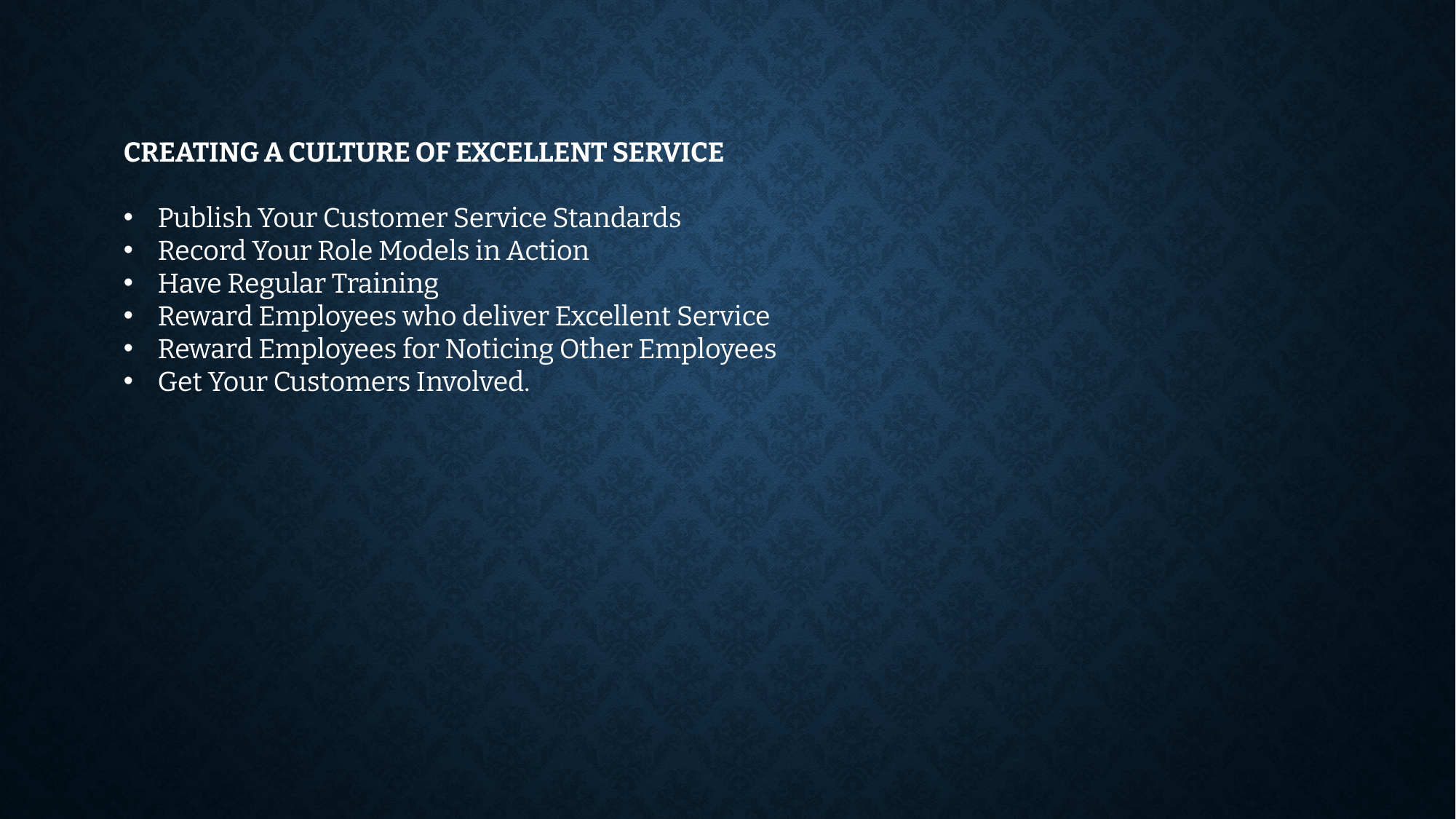

CREATING A CULTURE OF EXCELLENT SERVICE

Publish Your Customer Service Standards
Record Your Role Models in Action
Have Regular Training
Reward Employees who deliver Excellent Service
Reward Employees for Noticing Other Employees
Get Your Customers Involved.